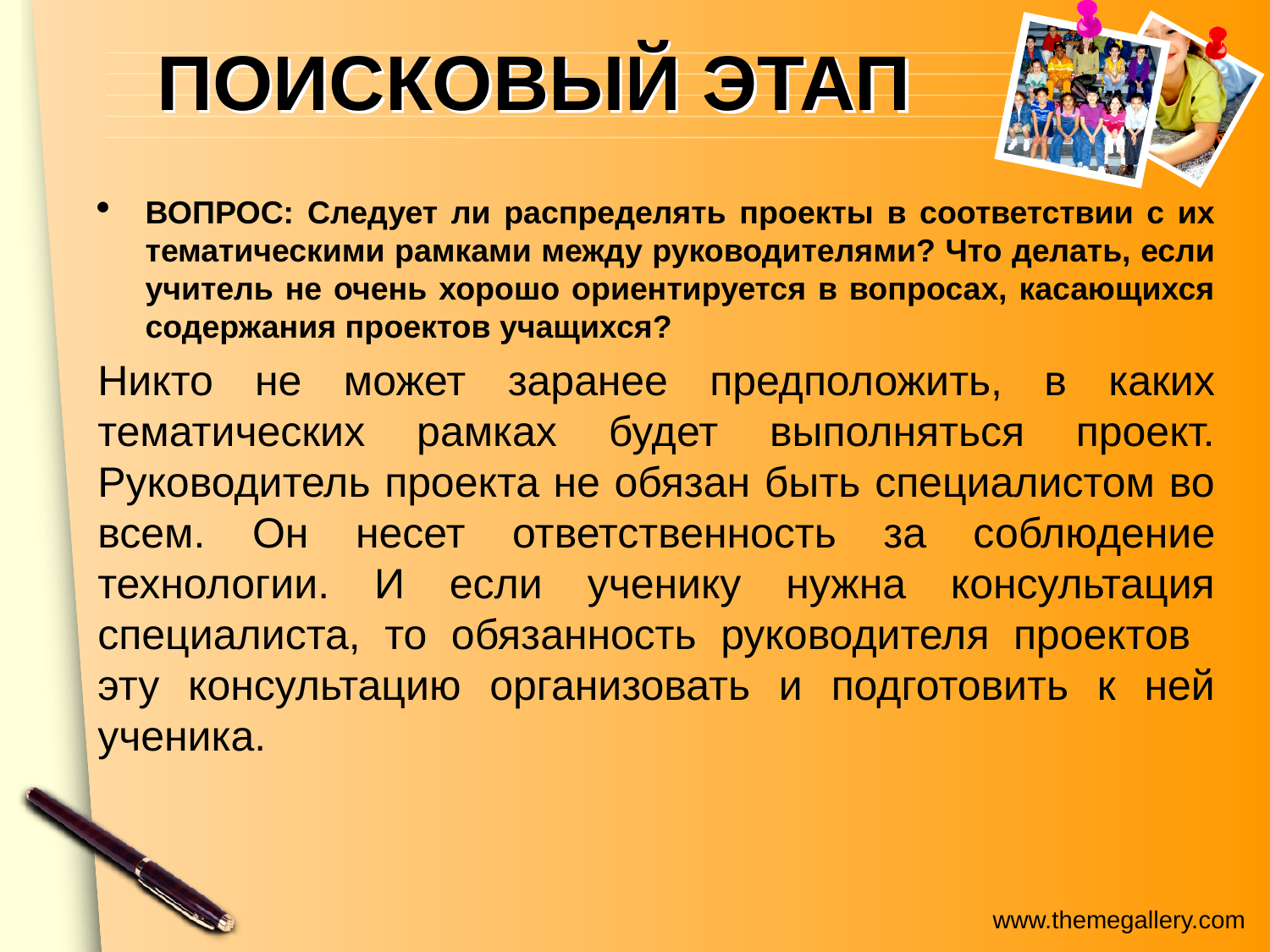

# ПОИСКОВЫЙ ЭТАП
ВОПРОС: Следует ли распределять проекты в соответствии с их тематическими рамками между руководителями? Что делать, если учитель не очень хорошо ориентируется в вопросах, касающихся содержания проектов учащихся?
Никто не может заранее предположить, в каких тематических рамках будет выполняться проект. Руководитель проекта не обязан быть специалистом во всем. Он несет ответственность за соблюдение технологии. И если ученику нужна консультация специалиста, то обязанность руководителя проектов  эту консультацию организовать и подготовить к ней ученика.